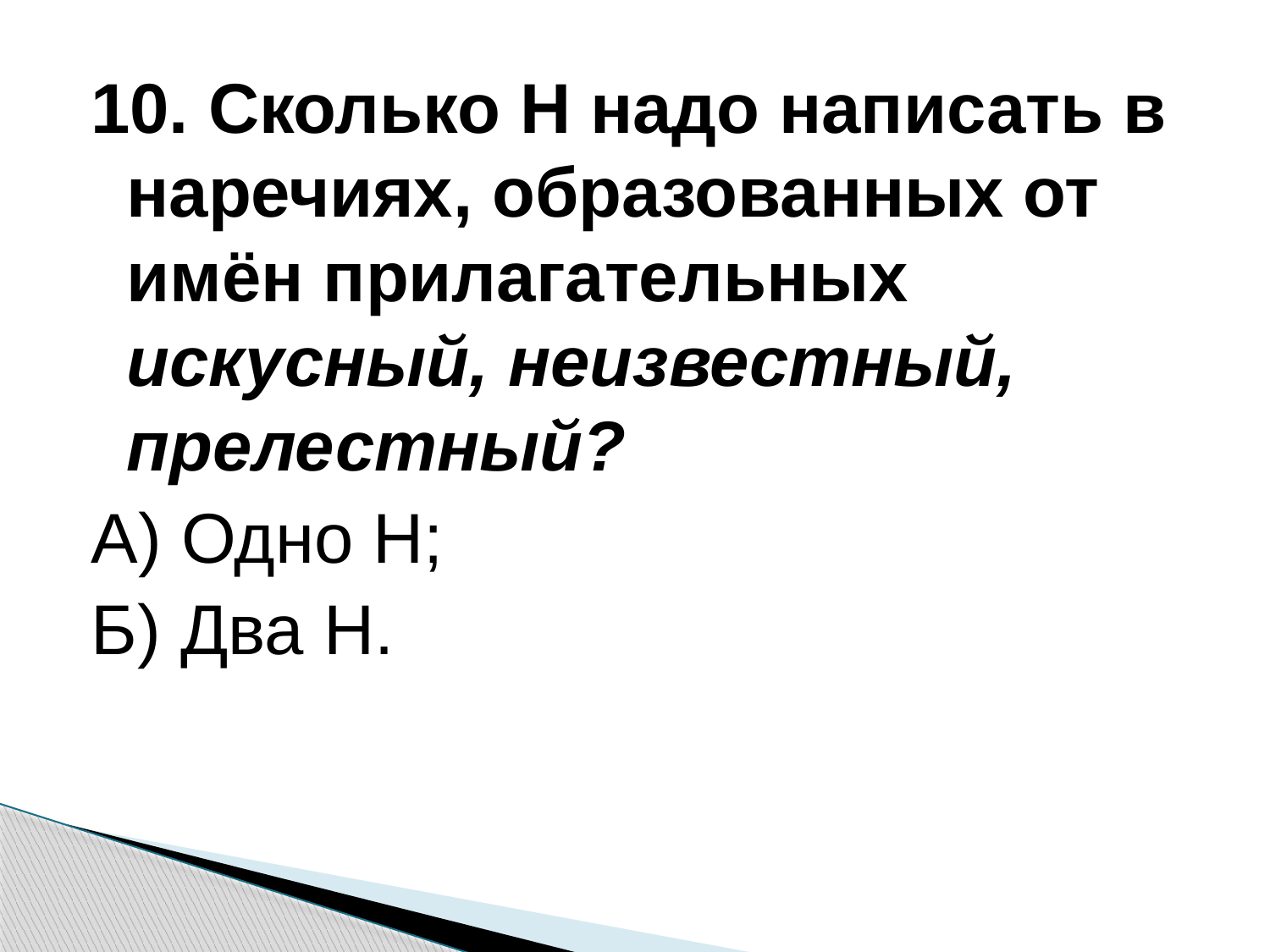

10. Сколько Н надо написать в наречиях, образованных от имён прилагательных искусный, неизвестный, прелестный?
А) Одно Н;
Б) Два Н.